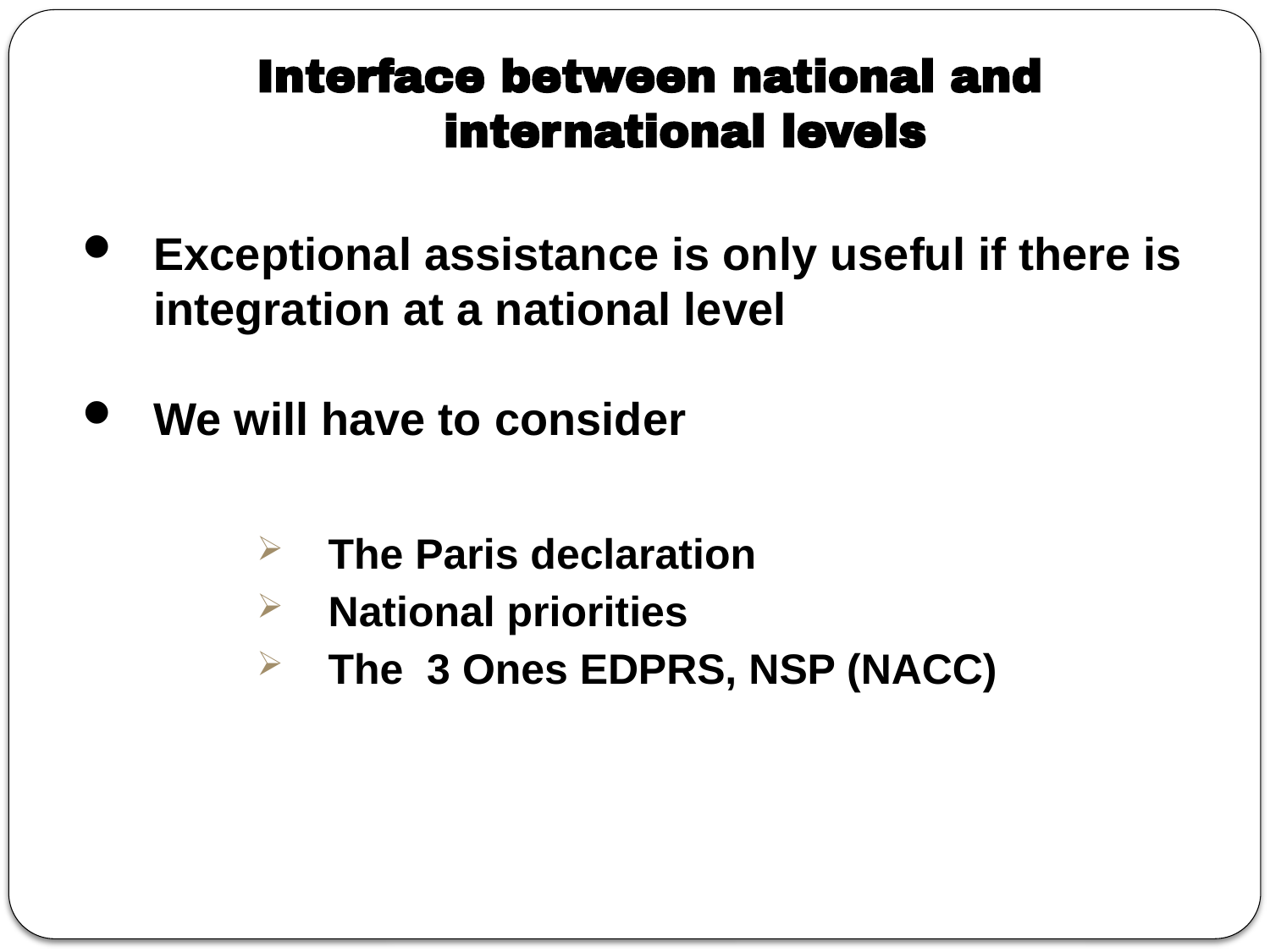

Interface between national and international levels
Exceptional assistance is only useful if there is integration at a national level

We will have to consider

The Paris declaration
National priorities
The  3 Ones EDPRS, NSP (NACC)